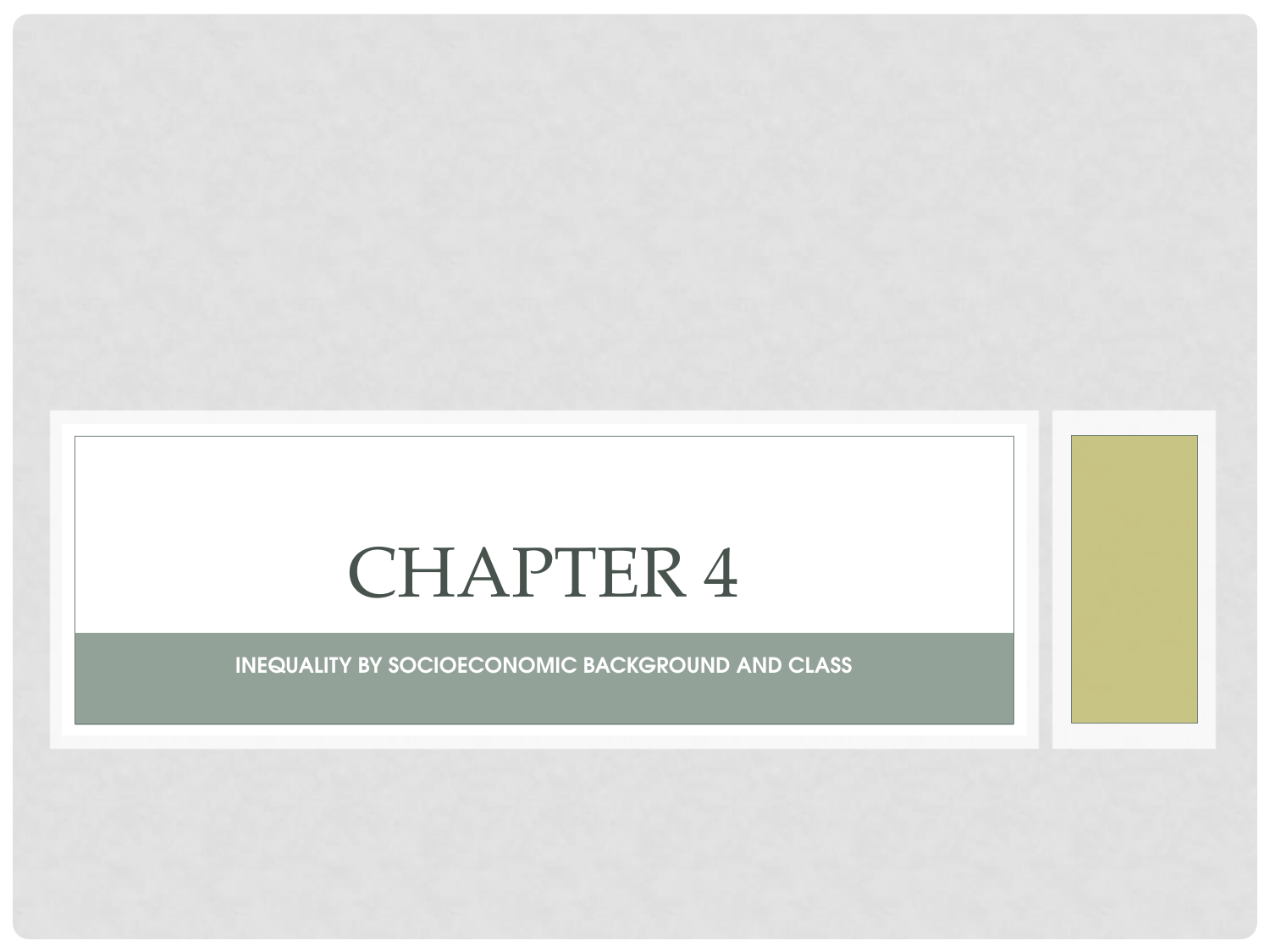

CHAPTER 4
# INEQUALITY BY SOCIOECONOMIC BACKGROUND AND CLASS